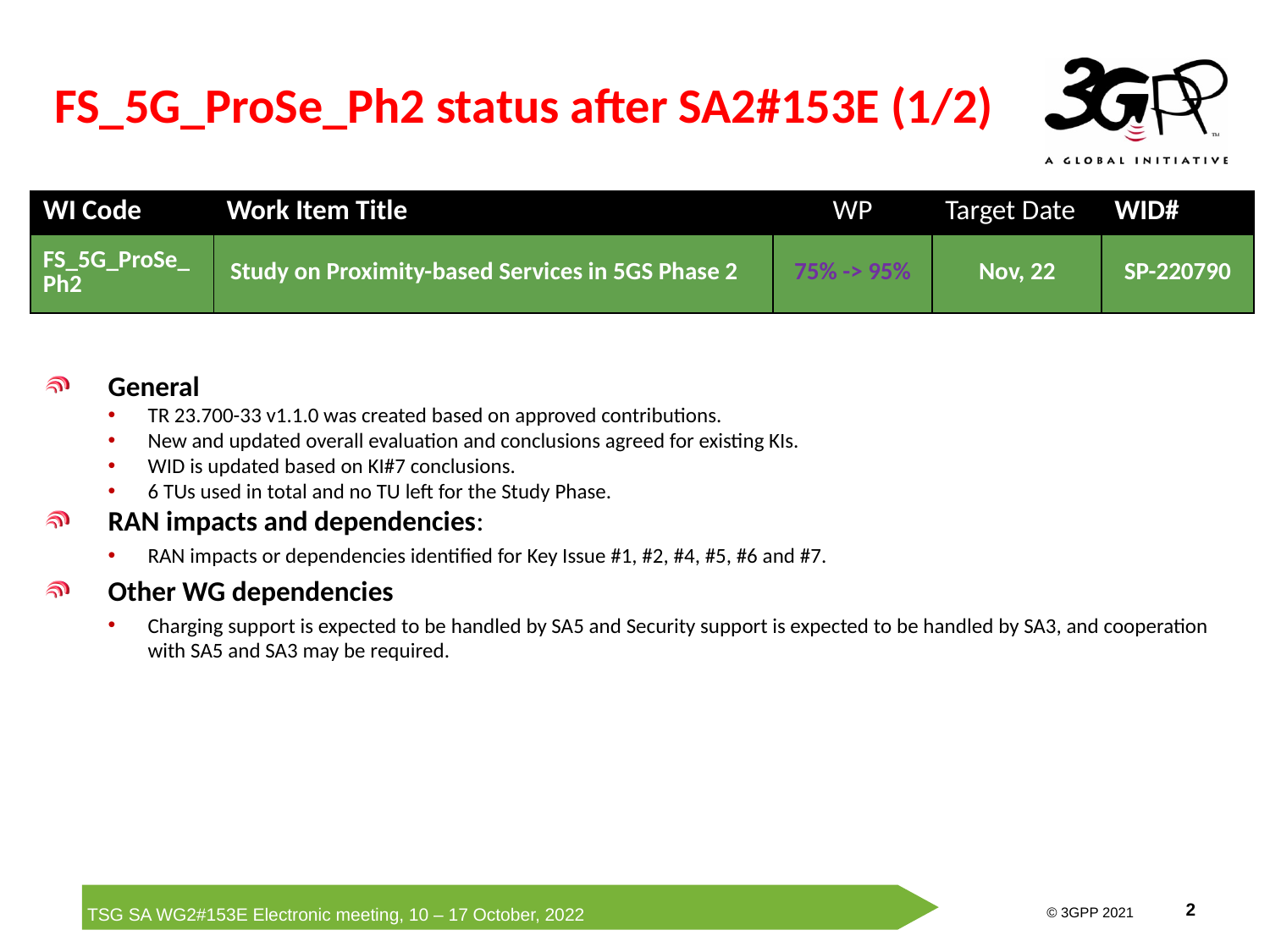

# FS_5G_ProSe_Ph2 status after SA2#153E (1/2)
| WI Code | Work Item Title | WP | Target Date | WID# |
| --- | --- | --- | --- | --- |
| FS\_5G\_ProSe\_Ph2 | Study on Proximity-based Services in 5GS Phase 2 | 75% -> 95% | Nov, 22 | SP-220790 |
General
TR 23.700-33 v1.1.0 was created based on approved contributions.
New and updated overall evaluation and conclusions agreed for existing KIs.
WID is updated based on KI#7 conclusions.
6 TUs used in total and no TU left for the Study Phase.
RAN impacts and dependencies:
RAN impacts or dependencies identified for Key Issue #1, #2, #4, #5, #6 and #7.
Other WG dependencies
Charging support is expected to be handled by SA5 and Security support is expected to be handled by SA3, and cooperation with SA5 and SA3 may be required.